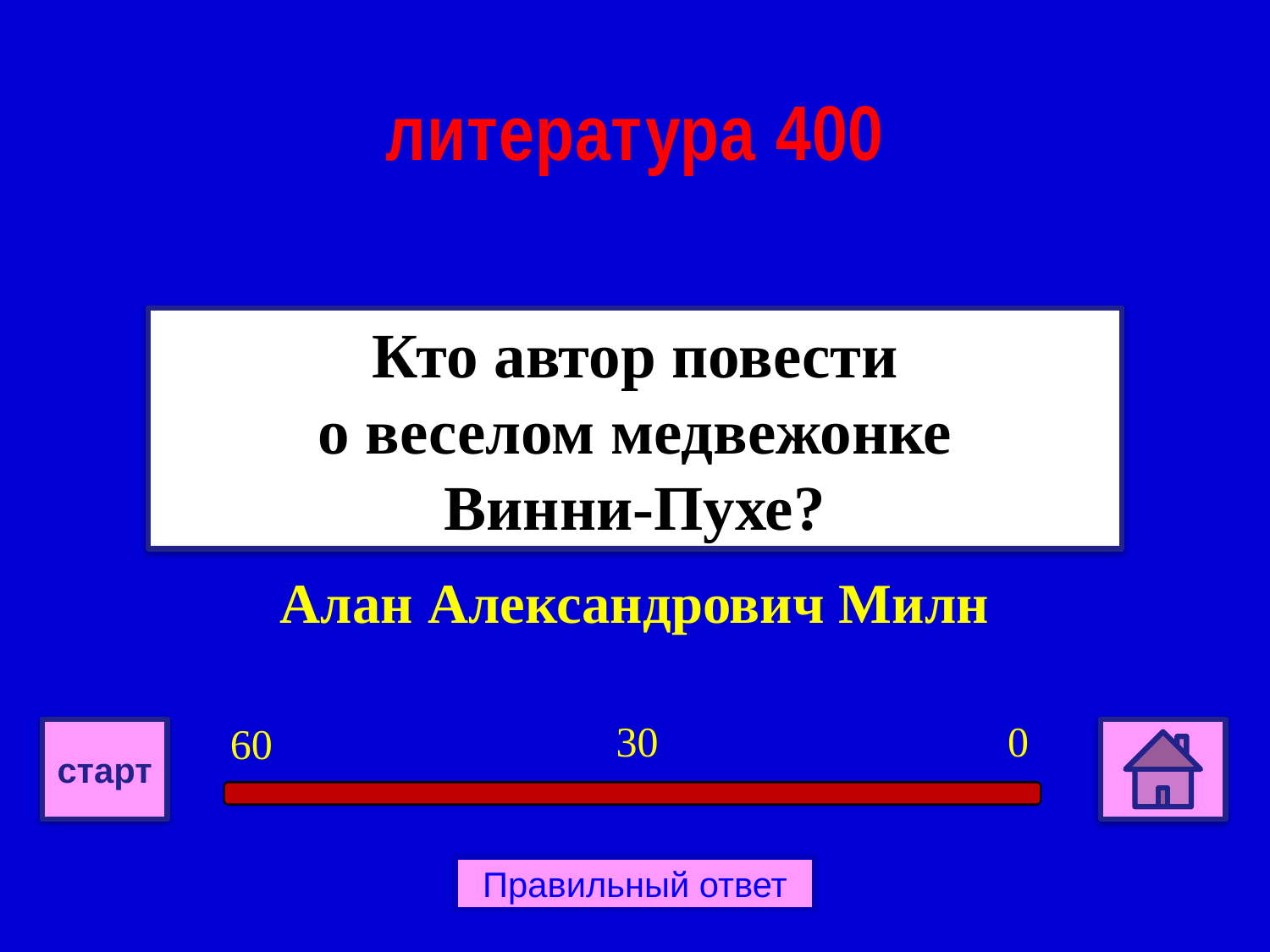

литература 400
Кто автор повести
 о веселом медвежонке
Винни-Пухе?
Алан Александрович Милн
30
0
60
старт

Правильный ответ